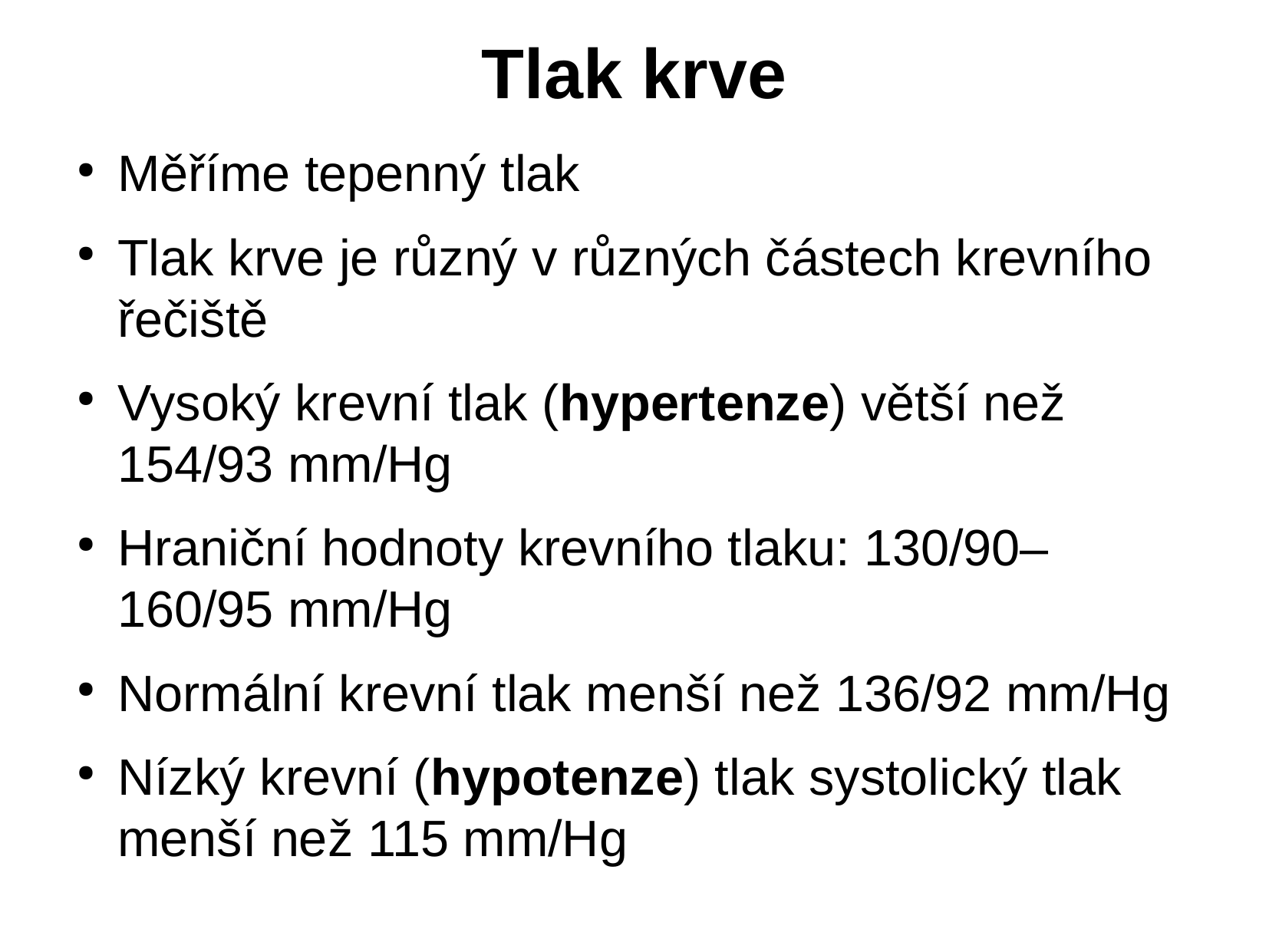

# Tlak krve
Měříme tepenný tlak
Tlak krve je různý v různých částech krevního řečiště
Vysoký krevní tlak (hypertenze) větší než 154/93 mm/Hg
Hraniční hodnoty krevního tlaku: 130/90–160/95 mm/Hg
Normální krevní tlak menší než 136/92 mm/Hg
Nízký krevní (hypotenze) tlak systolický tlak menší než 115 mm/Hg